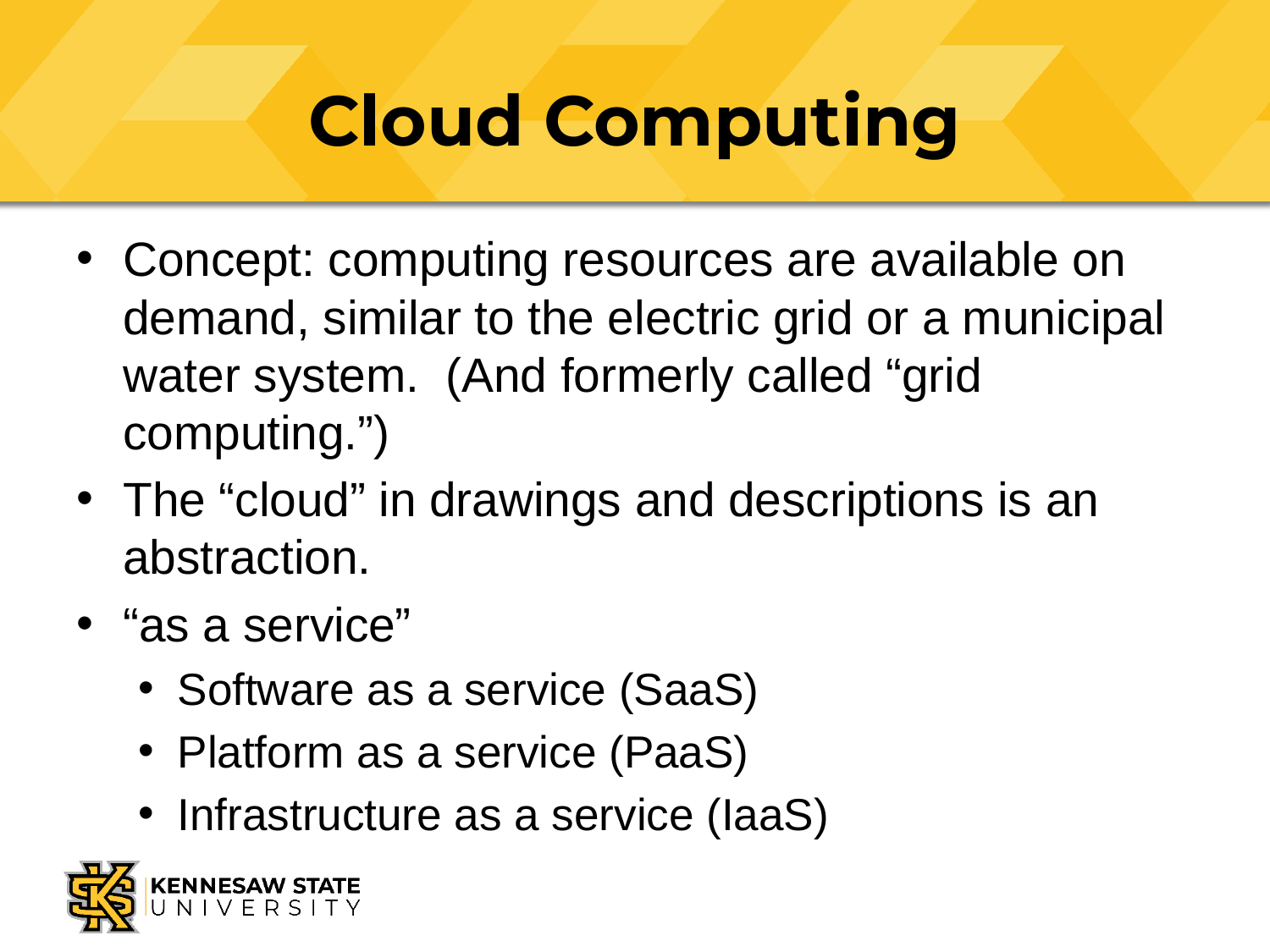

# Cloud Computing
Concept: computing resources are available on demand, similar to the electric grid or a municipal water system.  (And formerly called “grid computing.”)
The “cloud” in drawings and descriptions is an abstraction.
“as a service”
Software as a service (SaaS)
Platform as a service (PaaS)
Infrastructure as a service (IaaS)